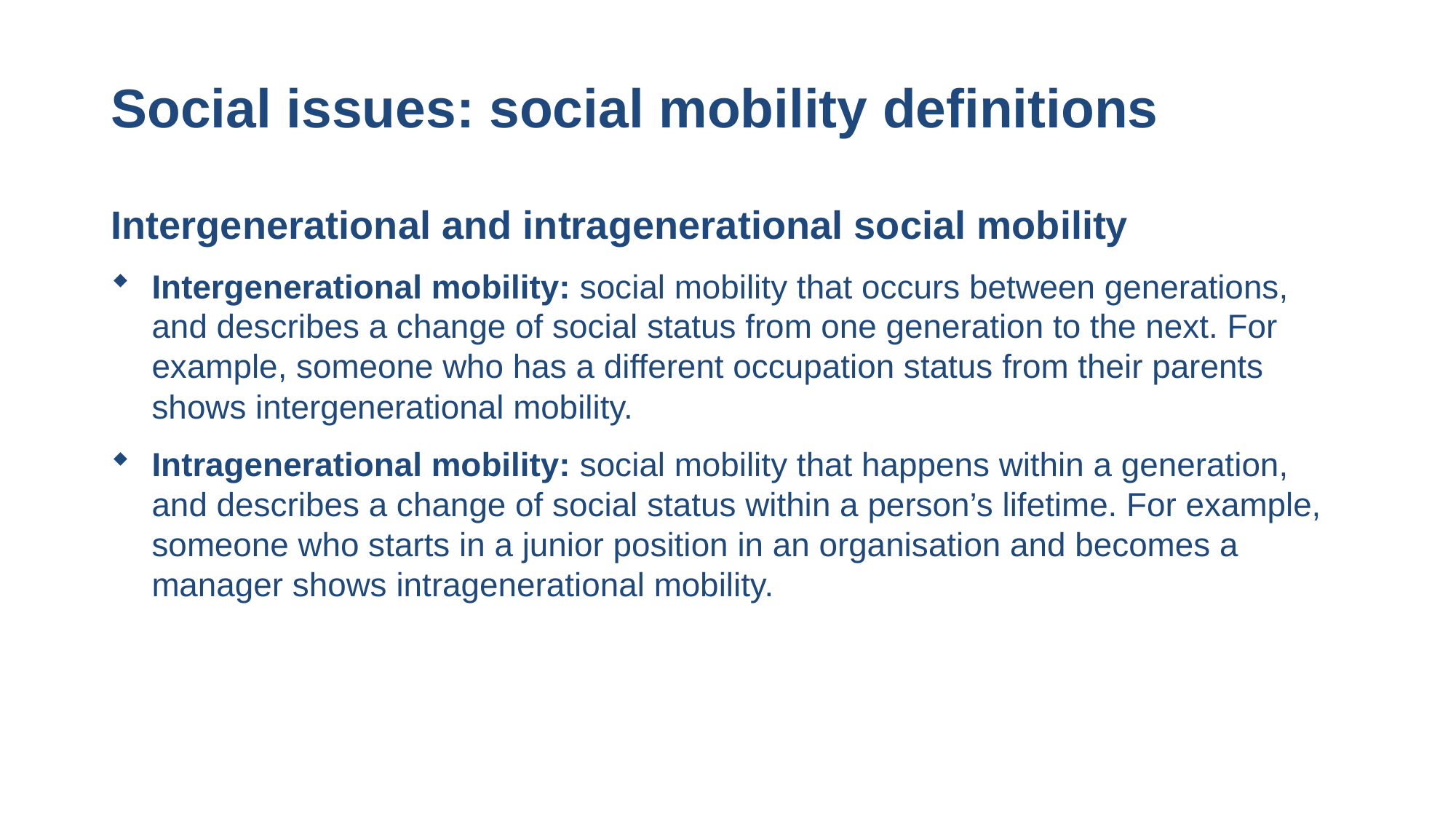

# Social issues: social mobility definitions
Intergenerational and intragenerational social mobility
Intergenerational mobility: social mobility that occurs between generations, and describes a change of social status from one generation to the next. For example, someone who has a different occupation status from their parents shows intergenerational mobility.
Intragenerational mobility: social mobility that happens within a generation, and describes a change of social status within a person’s lifetime. For example, someone who starts in a junior position in an organisation and becomes a manager shows intragenerational mobility.